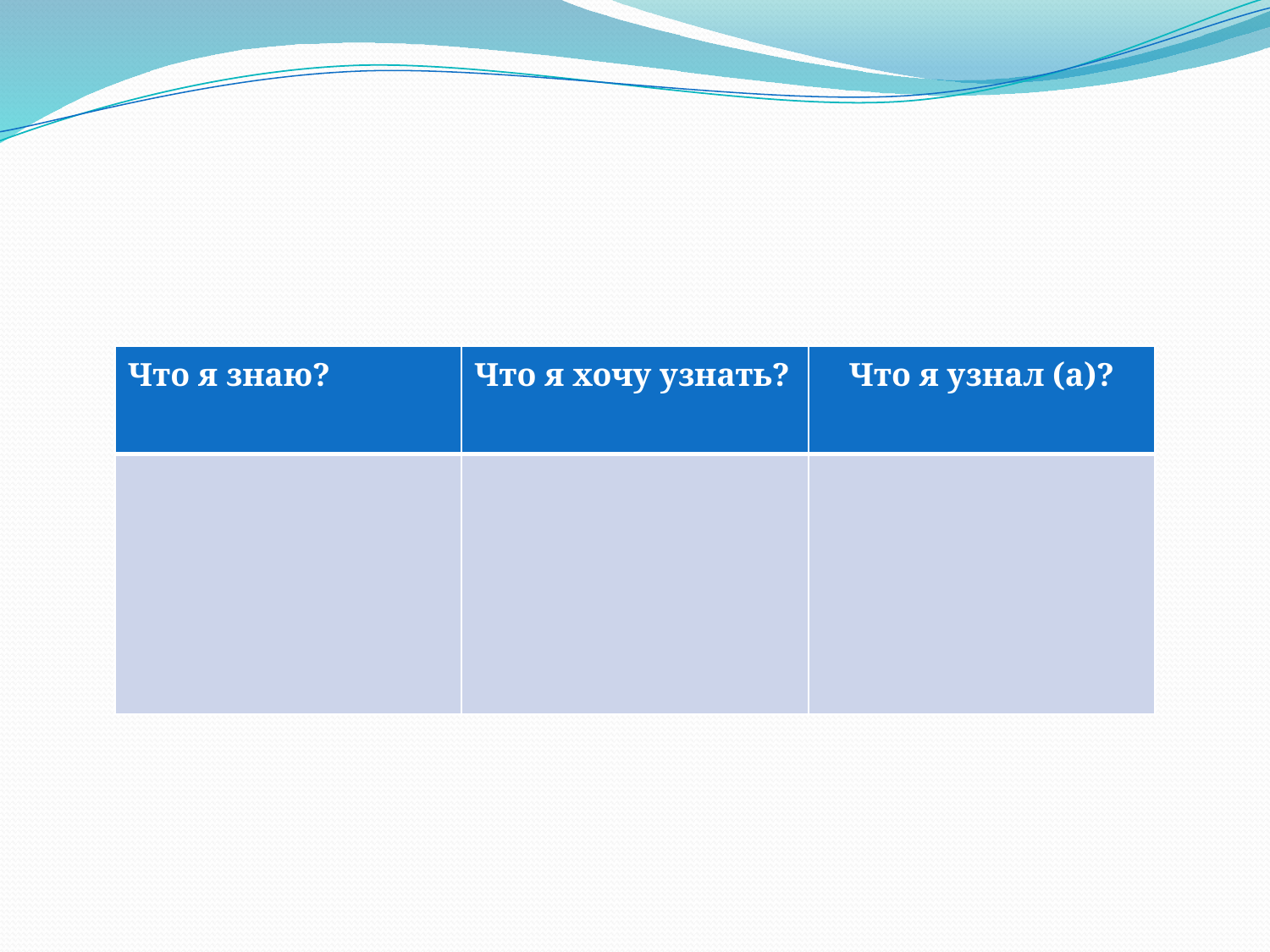

#

| Что я знаю? | Что я хочу узнать? | Что я узнал (а)? |
| --- | --- | --- |
|  |  |  |